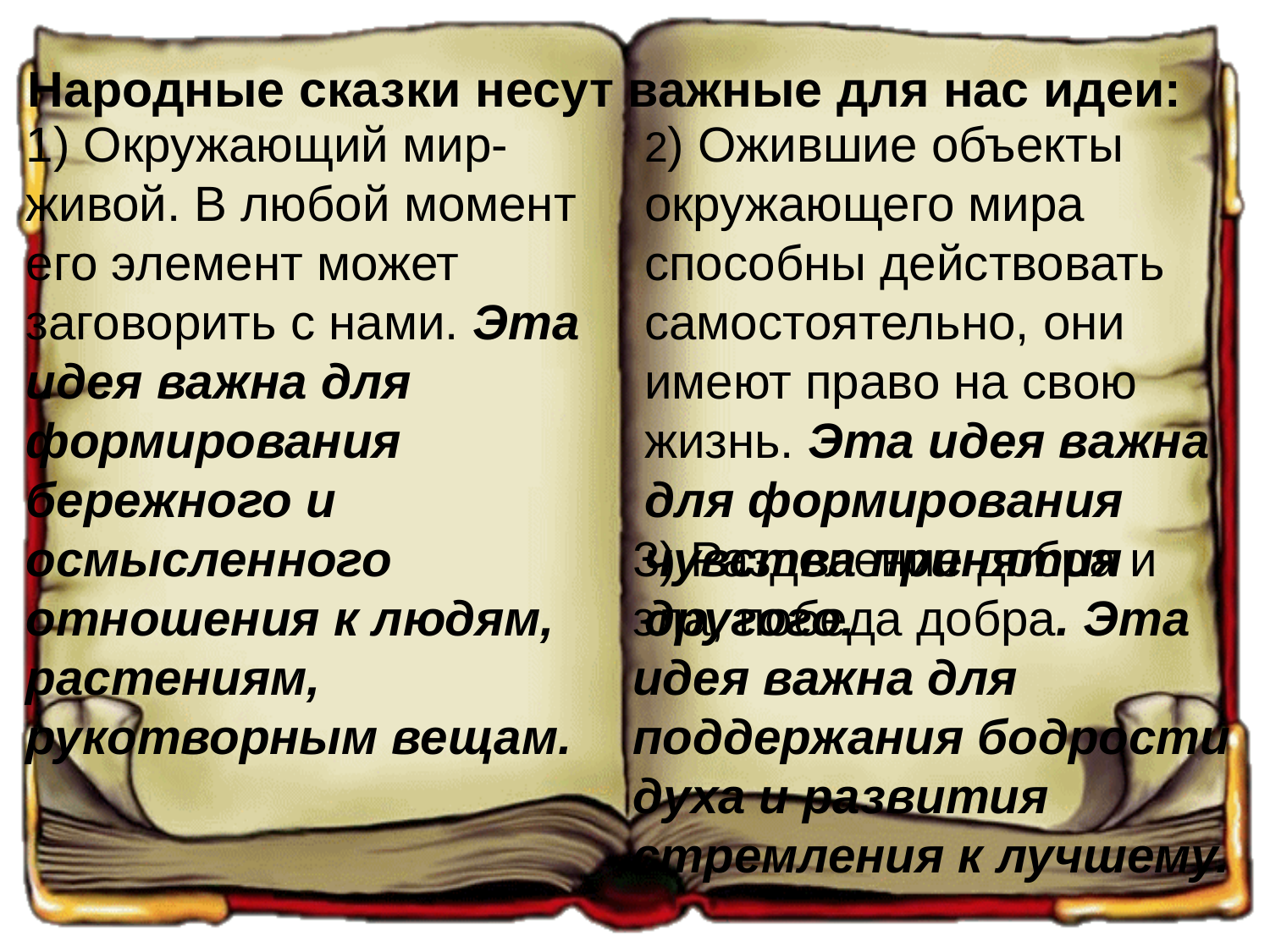

# Народные сказки несут важные для нас идеи:
1) Окружающий мир- живой. В любой момент его элемент может заговорить с нами. Эта идея важна для формирования бережного и осмысленного отношения к людям, растениям, рукотворным вещам.
2) Ожившие объекты окружающего мира способны действовать самостоятельно, они имеют право на свою жизнь. Эта идея важна для формирования чувства принятия другого.
3) Разделение добра и зла, победа добра. Эта идея важна для поддержания бодрости духа и развития стремления к лучшему.